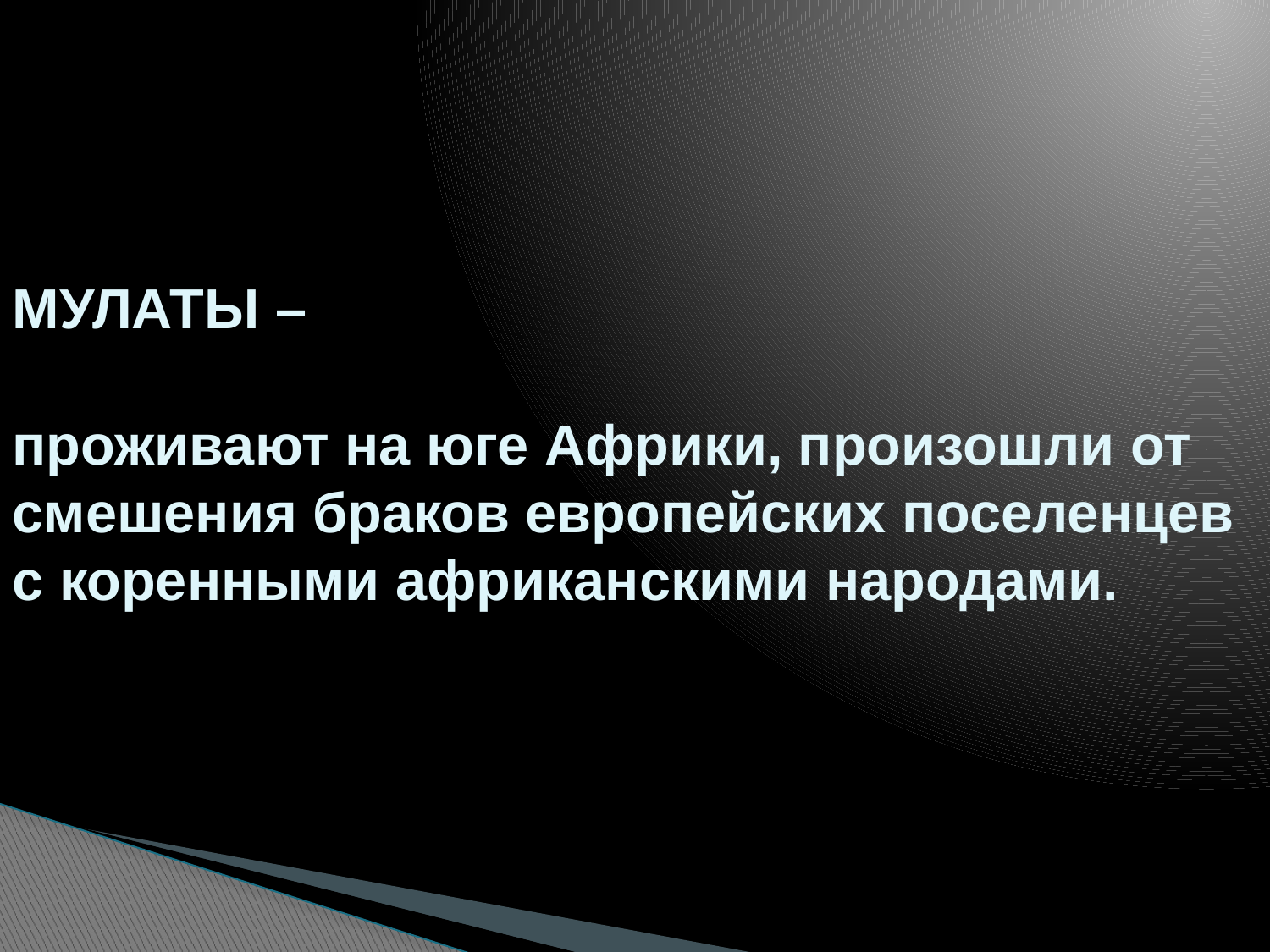

# МУЛАТЫ – проживают на юге Африки, произошли от смешения браков европейских поселенцев с коренными африканскими народами.